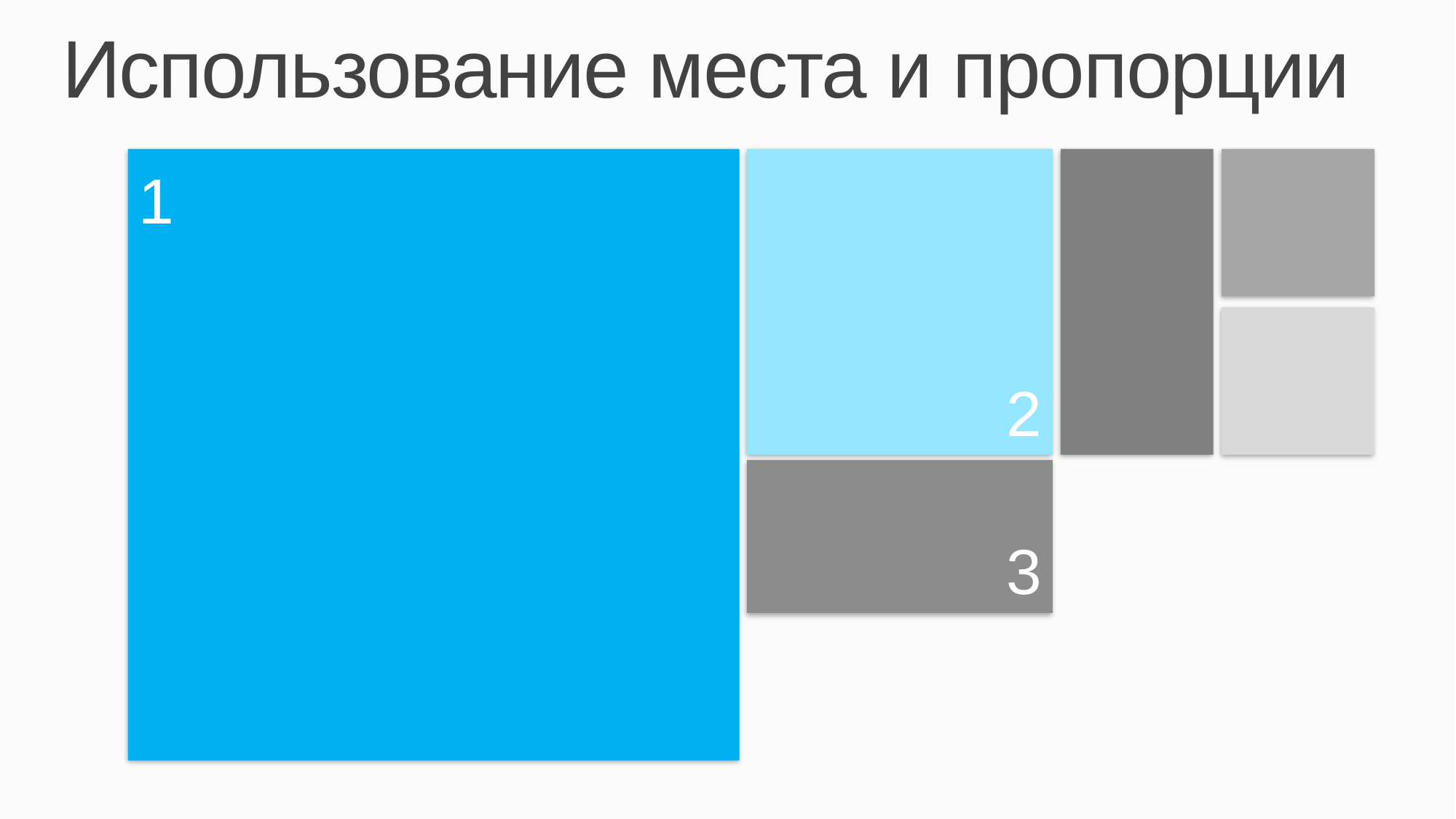

# Использование места и пропорции

1
2

3